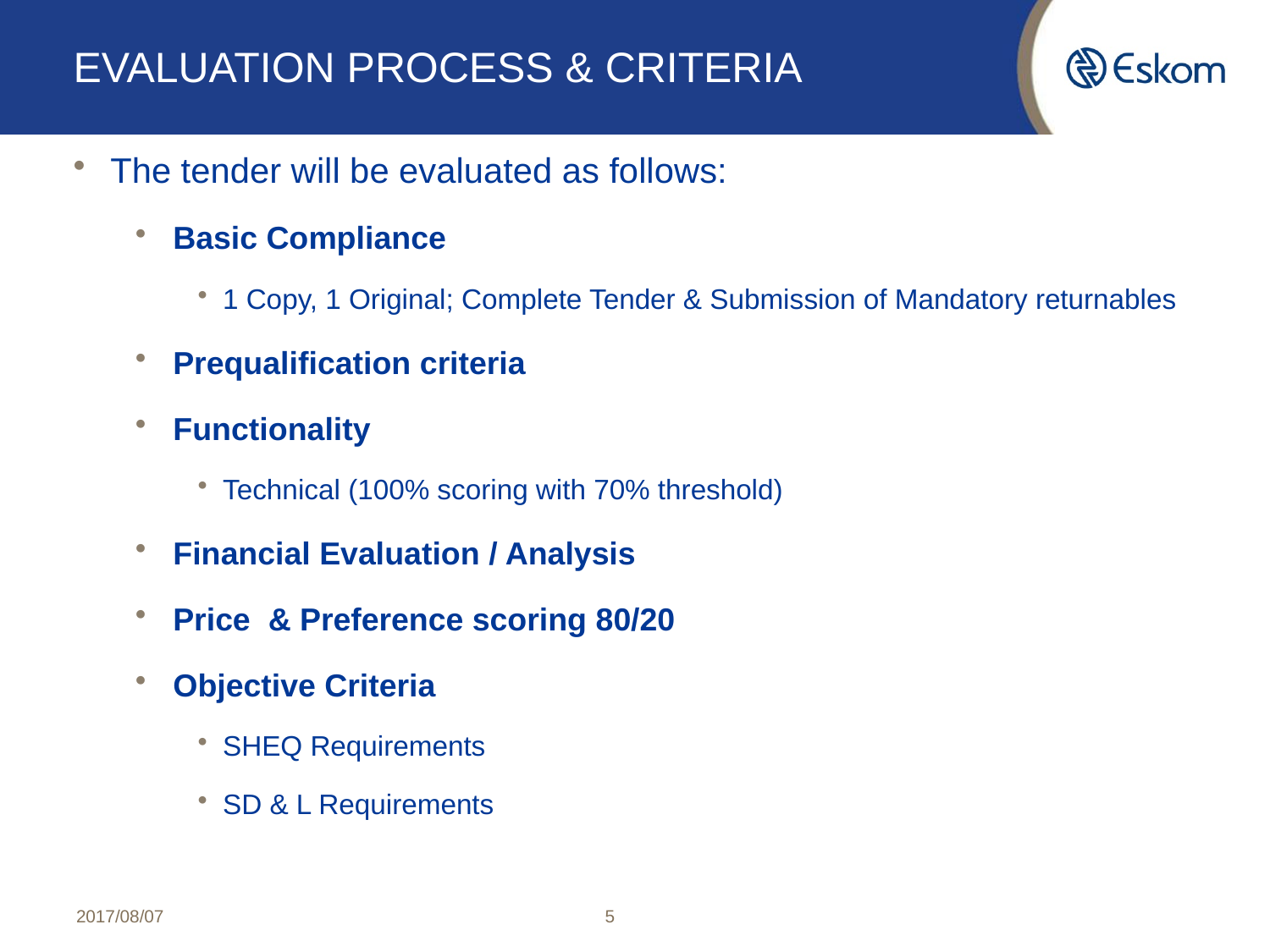

# EVALUATION PROCESS & CRITERIA
The tender will be evaluated as follows:
Basic Compliance
1 Copy, 1 Original; Complete Tender & Submission of Mandatory returnables
Prequalification criteria
Functionality
Technical (100% scoring with 70% threshold)
Financial Evaluation / Analysis
Price  & Preference scoring 80/20
Objective Criteria
SHEQ Requirements
SD & L Requirements

2017/08/07
5